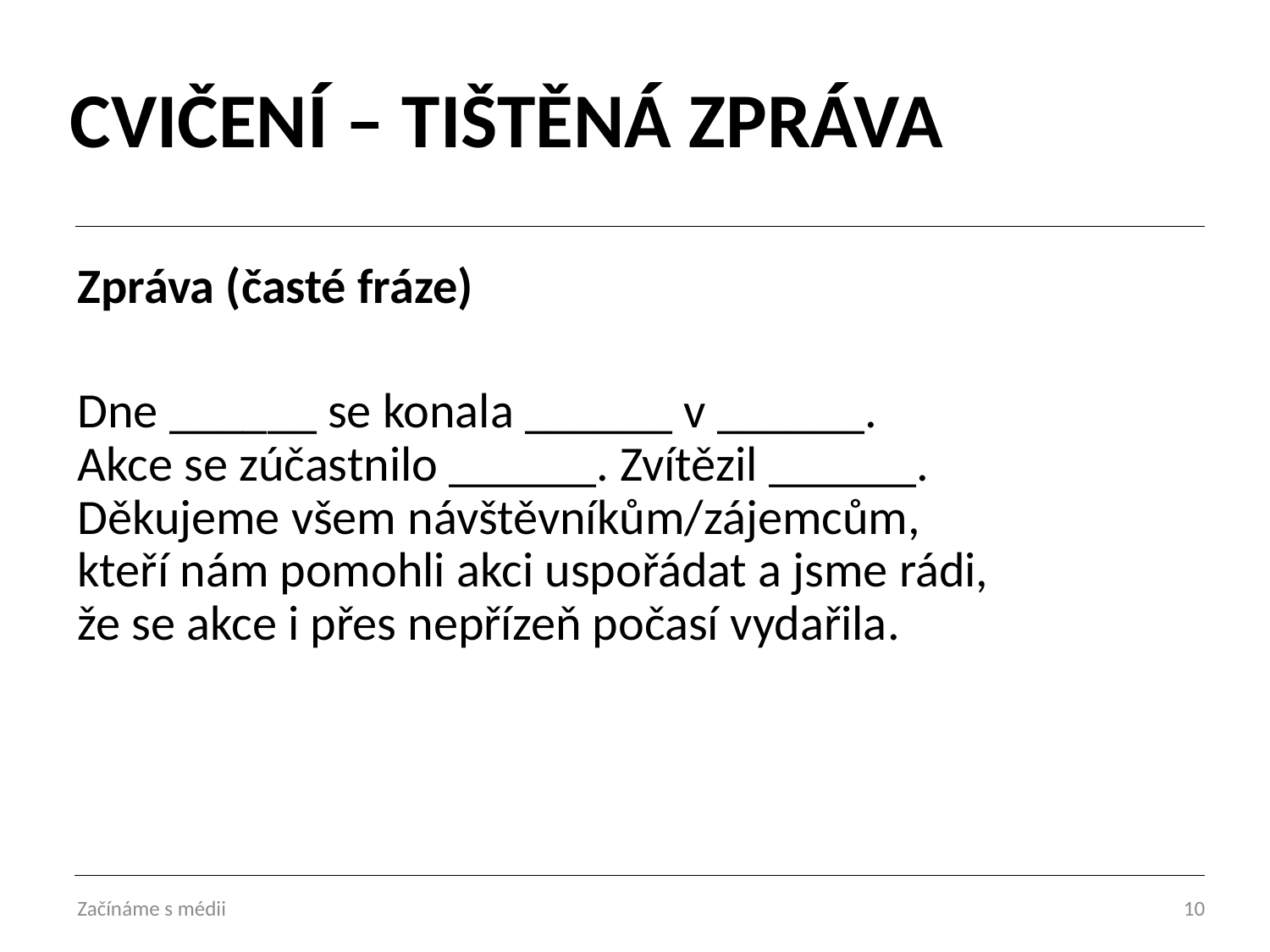

# CVIČENÍ – TIŠTĚNÁ ZPRÁVA
Zpráva (časté fráze)
Dne ______ se konala ______ v ______.
Akce se zúčastnilo ______. Zvítězil ______.
Děkujeme všem návštěvníkům/zájemcům,
kteří nám pomohli akci uspořádat a jsme rádi,
že se akce i přes nepřízeň počasí vydařila.

Začínáme s médii
10